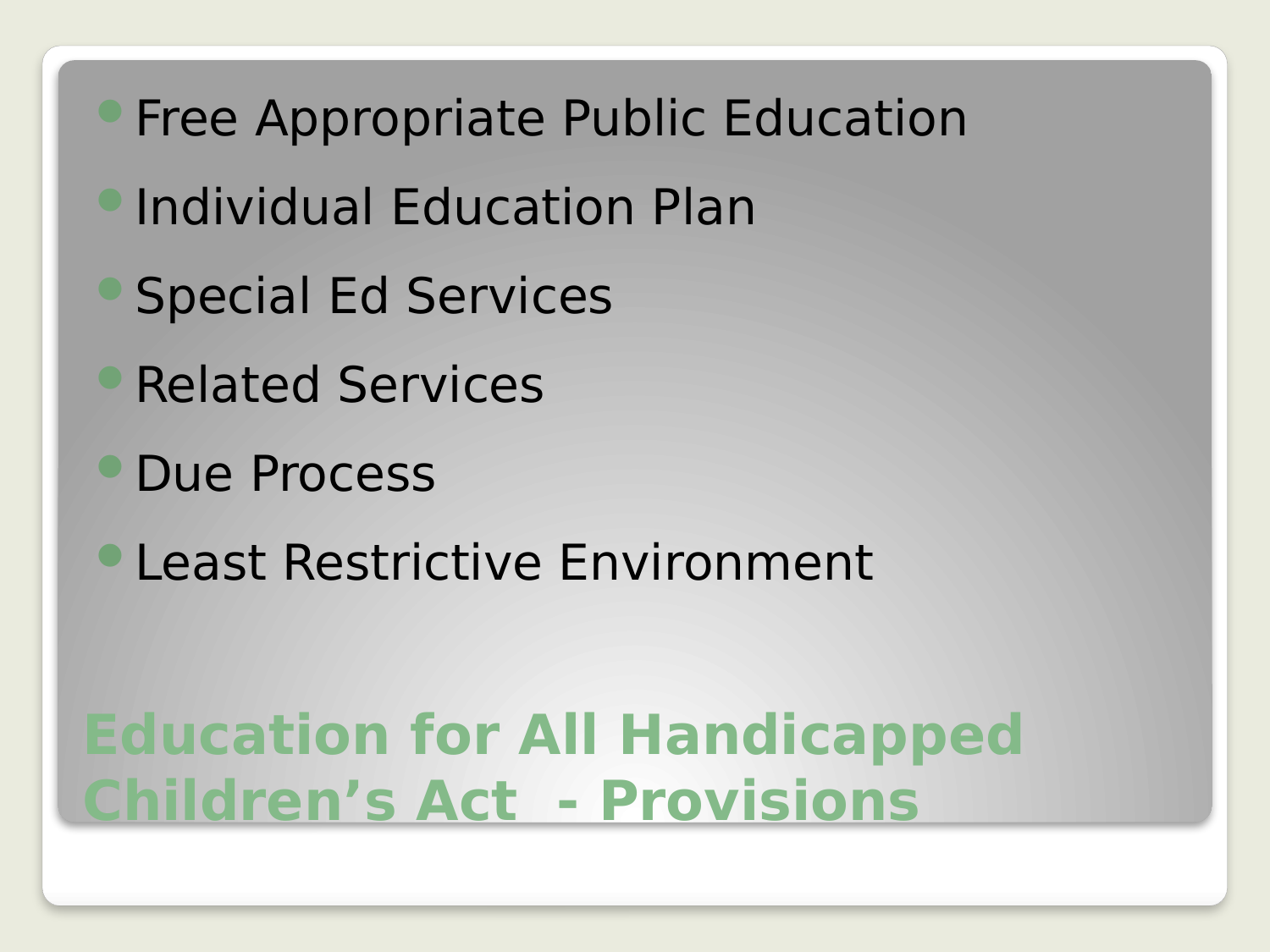

Free Appropriate Public Education

Individual Education Plan

Special Ed Services

Related Services

Due Process

Least Restrictive Environment

# Education for All Handicapped Children’s Act  - Provisions